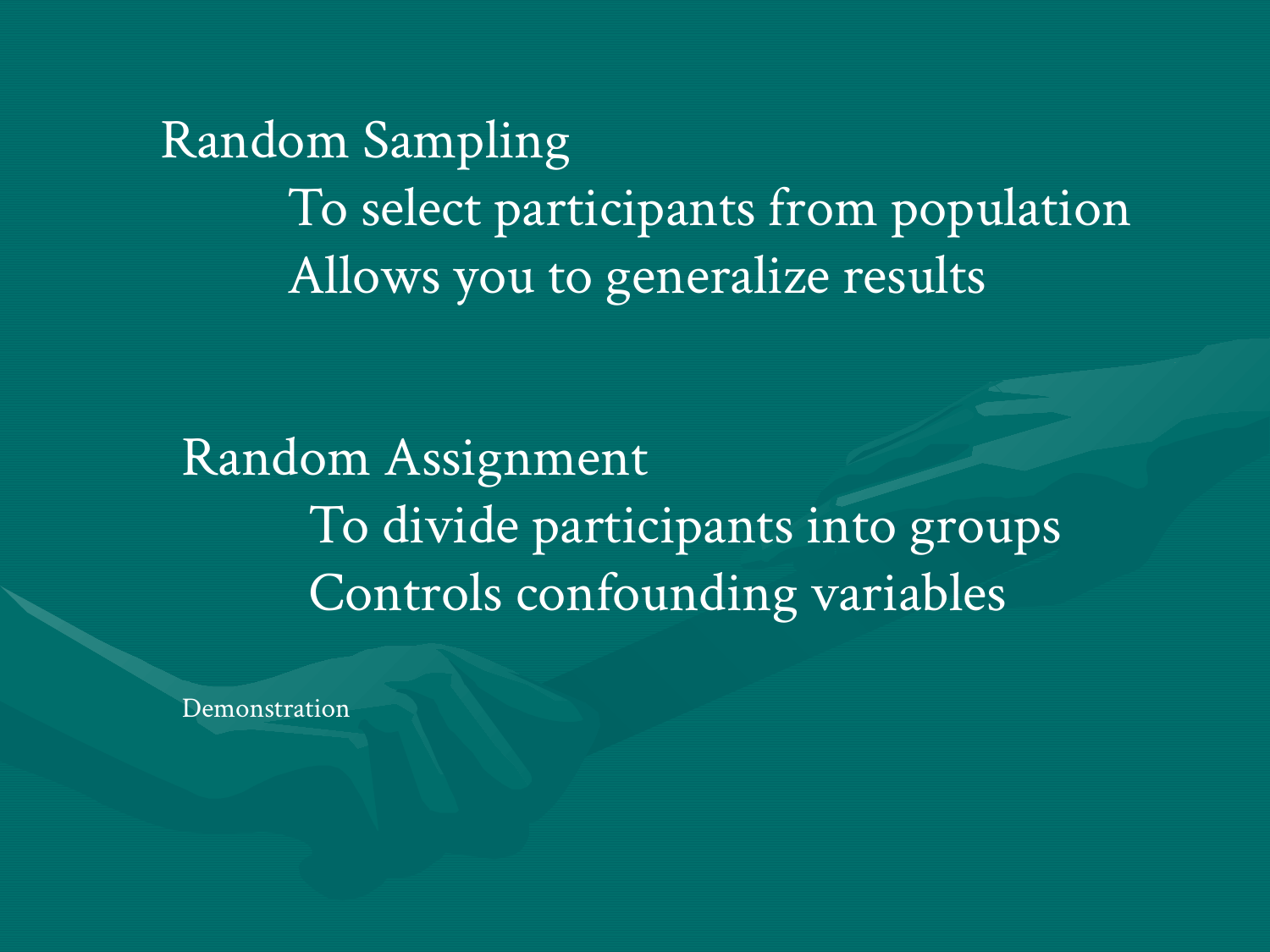

Random Sampling
	To select participants from population
	Allows you to generalize results
Random Assignment
	To divide participants into groups
	Controls confounding variables

Demonstration